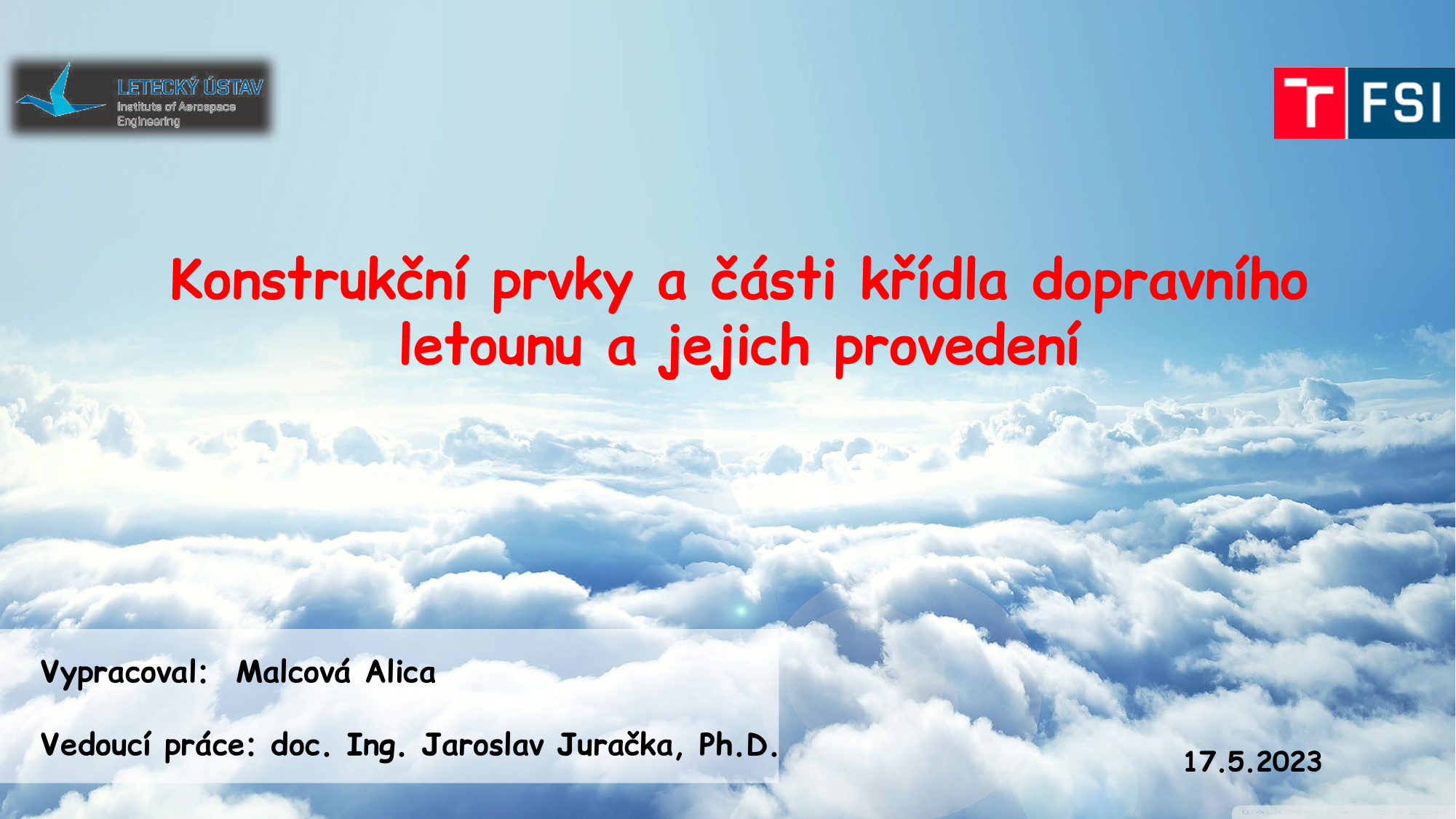

Konstrukční prvky a části křídla dopravního letounu a jejich provedení

Vypracoval:  Malcová Alica
Vedoucí práce: doc. Ing. Jaroslav Juračka, Ph.D.
17.5.2023